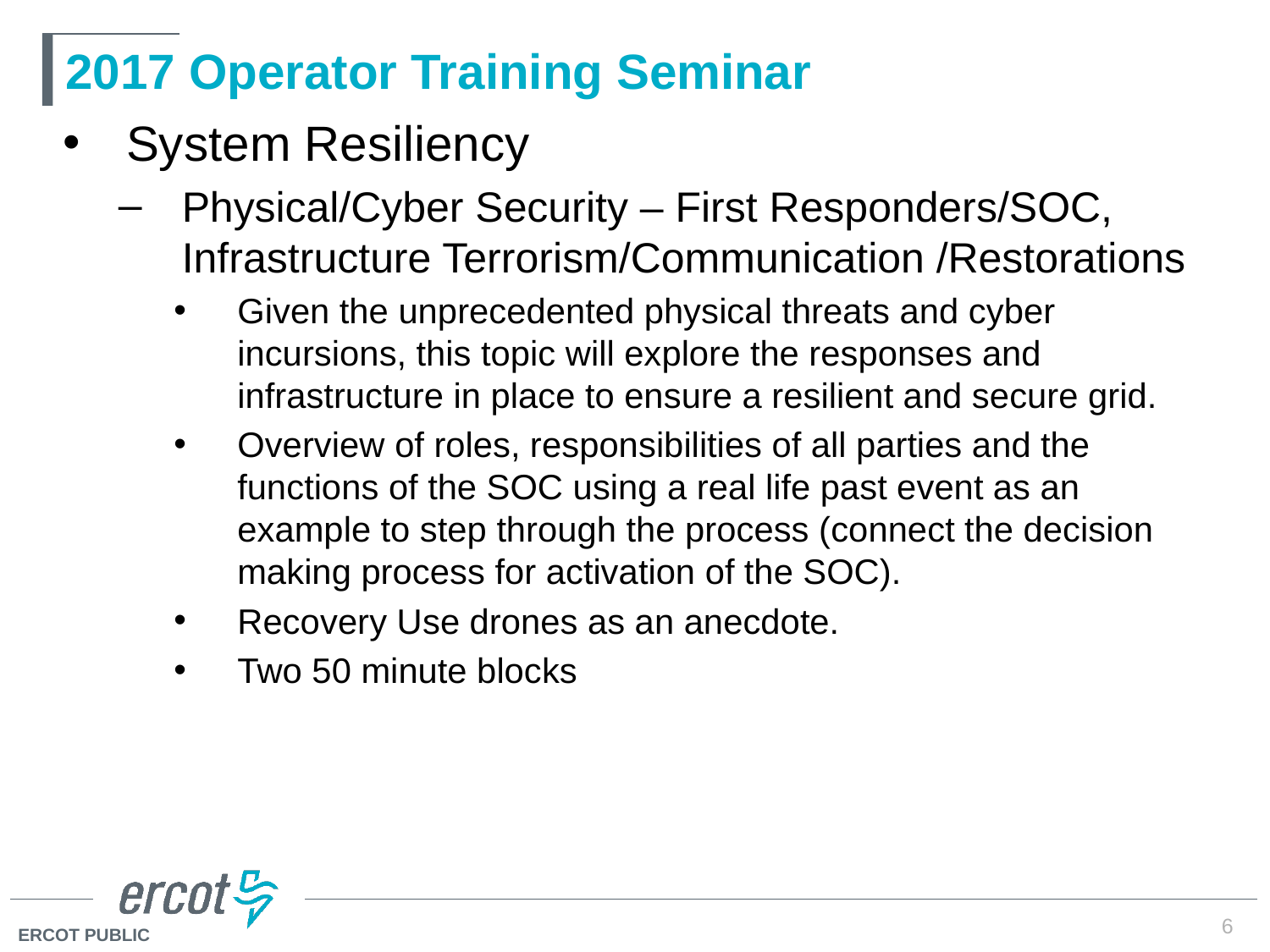

# 2017 Operator Training Seminar
System Resiliency
Physical/Cyber Security – First Responders/SOC, Infrastructure Terrorism/Communication /Restorations
Given the unprecedented physical threats and cyber incursions, this topic will explore the responses and infrastructure in place to ensure a resilient and secure grid.
Overview of roles, responsibilities of all parties and the functions of the SOC using a real life past event as an example to step through the process (connect the decision making process for activation of the SOC).
Recovery Use drones as an anecdote.
Two 50 minute blocks
6